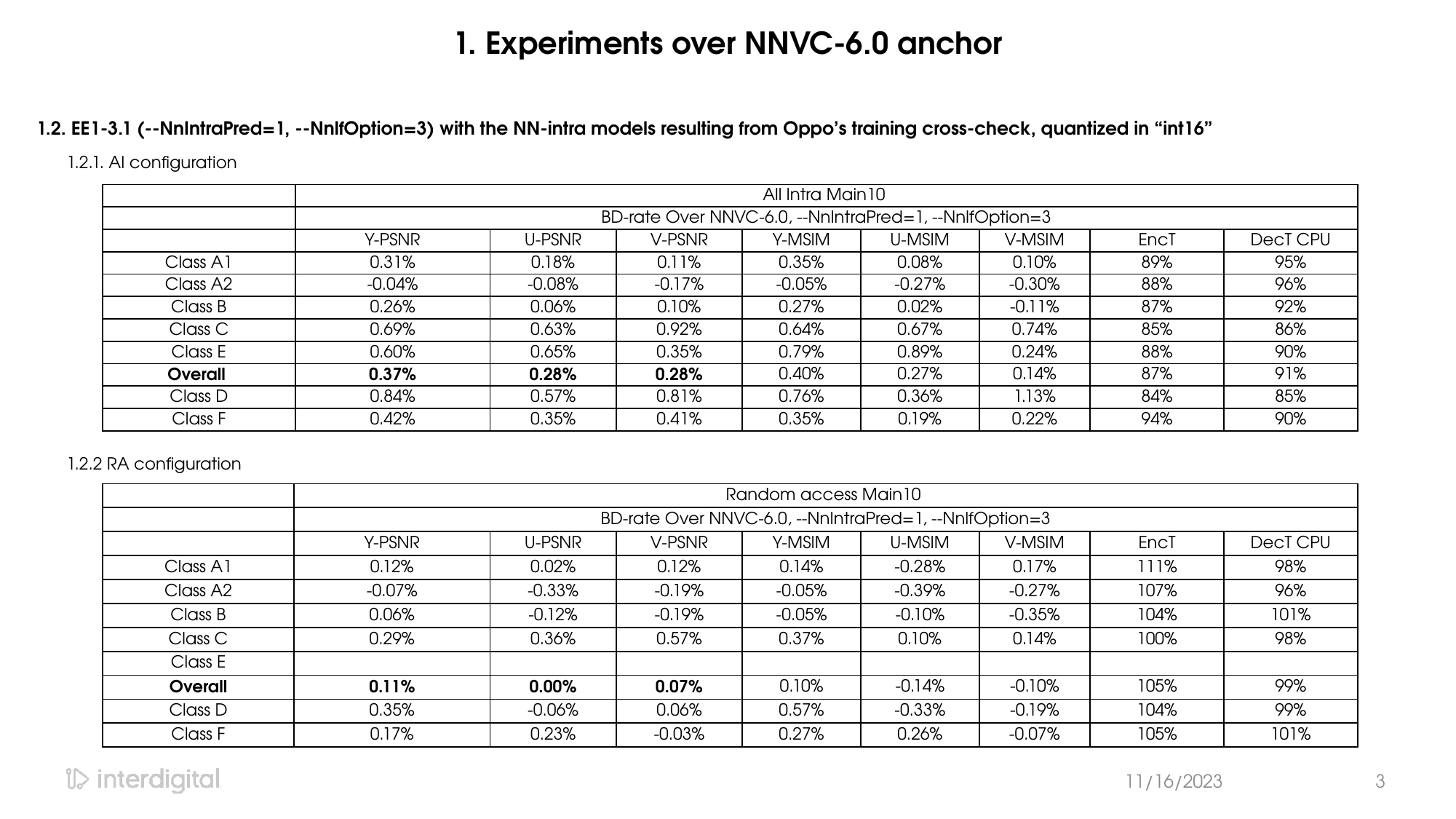

1. Experiments over NNVC-6.0 anchor
1.2. EE1-3.1 (--NnIntraPred=1, --NnlfOption=3) with the NN-intra models resulting from Oppo’s training cross-check, quantized in “int16”
1.2.1. AI configuration
|  | All Intra Main10 |  |  |  |  |  |  |  |
| --- | --- | --- | --- | --- | --- | --- | --- | --- |
|  | BD-rate Over NNVC-6.0, --NnIntraPred=1, --NnlfOption=3 |  |  |  |  |  |  |  |
|  | Y-PSNR | U-PSNR | V-PSNR | Y-MSIM | U-MSIM | V-MSIM | EncT | DecT CPU |
| Class A1 | 0.31% | 0.18% | 0.11% | 0.35% | 0.08% | 0.10% | 89% | 95% |
| Class A2 | -0.04% | -0.08% | -0.17% | -0.05% | -0.27% | -0.30% | 88% | 96% |
| Class B | 0.26% | 0.06% | 0.10% | 0.27% | 0.02% | -0.11% | 87% | 92% |
| Class C | 0.69% | 0.63% | 0.92% | 0.64% | 0.67% | 0.74% | 85% | 86% |
| Class E | 0.60% | 0.65% | 0.35% | 0.79% | 0.89% | 0.24% | 88% | 90% |
| Overall | 0.37% | 0.28% | 0.28% | 0.40% | 0.27% | 0.14% | 87% | 91% |
| Class D | 0.84% | 0.57% | 0.81% | 0.76% | 0.36% | 1.13% | 84% | 85% |
| Class F | 0.42% | 0.35% | 0.41% | 0.35% | 0.19% | 0.22% | 94% | 90% |
1.2.2 RA configuration
|  | Random access Main10 |  |  |  |  |  |  |  |
| --- | --- | --- | --- | --- | --- | --- | --- | --- |
|  | BD-rate Over NNVC-6.0, --NnIntraPred=1, --NnlfOption=3 |  |  |  |  |  |  |  |
|  | Y-PSNR | U-PSNR | V-PSNR | Y-MSIM | U-MSIM | V-MSIM | EncT | DecT CPU |
| Class A1 | 0.12% | 0.02% | 0.12% | 0.14% | -0.28% | 0.17% | 111% | 98% |
| Class A2 | -0.07% | -0.33% | -0.19% | -0.05% | -0.39% | -0.27% | 107% | 96% |
| Class B | 0.06% | -0.12% | -0.19% | -0.05% | -0.10% | -0.35% | 104% | 101% |
| Class C | 0.29% | 0.36% | 0.57% | 0.37% | 0.10% | 0.14% | 100% | 98% |
| Class E |  |  |  |  |  |  |  |  |
| Overall | 0.11% | 0.00% | 0.07% | 0.10% | -0.14% | -0.10% | 105% | 99% |
| Class D | 0.35% | -0.06% | 0.06% | 0.57% | -0.33% | -0.19% | 104% | 99% |
| Class F | 0.17% | 0.23% | -0.03% | 0.27% | 0.26% | -0.07% | 105% | 101% |
11/16/2023
3